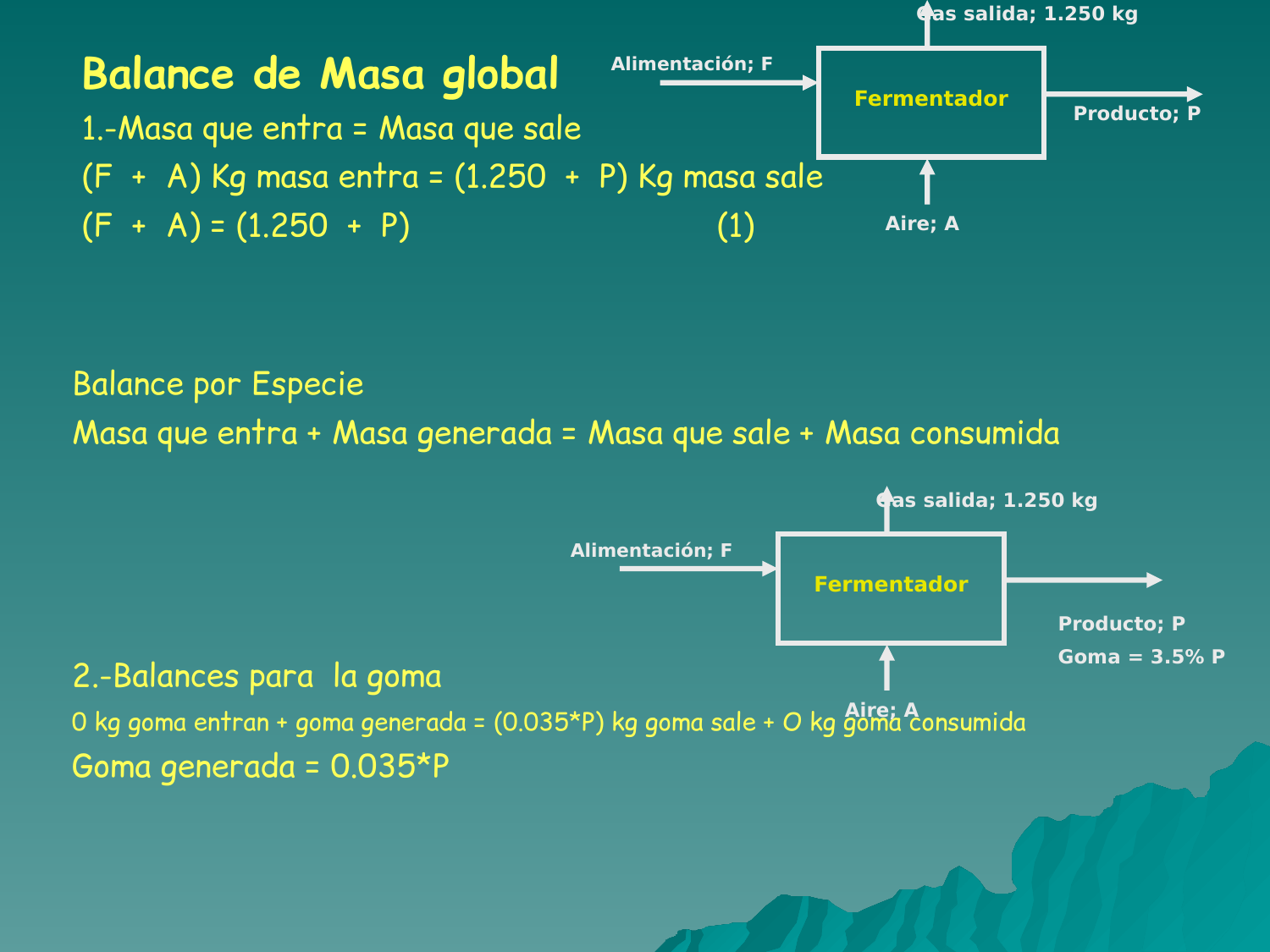

Gas salida; 1.250 kg

Alimentación; F

Fermentador

Producto; P

Aire; A
Balance de Masa global
1.-Masa que entra = Masa que sale
(F  +  A) Kg masa entra = (1.250  +  P) Kg masa sale
(F  +  A) = (1.250  +  P) 			(1)

Balance por Especie
Masa que entra + Masa generada = Masa que sale + Masa consumida

2.-Balances para  la goma
0 kg goma entran + goma generada = (0.035*P) kg goma sale + O kg goma consumida
Goma generada = 0.035*P

Gas salida; 1.250 kg

Alimentación; F

Fermentador

Producto; P
Goma = 3.5% P

Aire; A